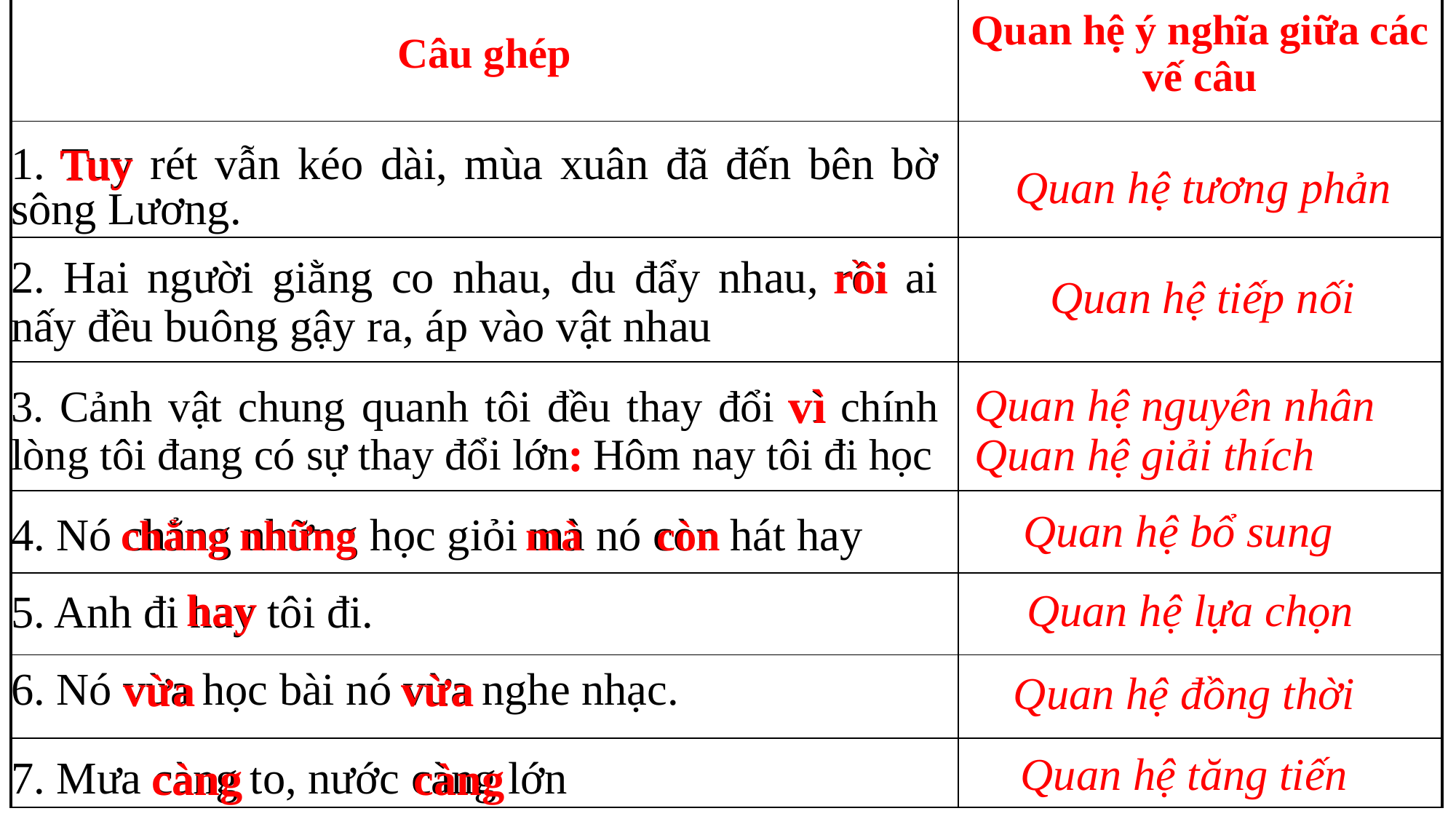

| Câu ghép | Quan hệ ý nghĩa giữa các vế câu |
| --- | --- |
|  |  |
|  |  |
|  |  |
|  |  |
|  |  |
|  |  |
|  |  |
Tuy
1. Tuy rét vẫn kéo dài, mùa xuân đã đến bên bờ sông Lương.

Quan hệ tương phản
2. Hai người giằng co nhau, du đẩy nhau, rồi ai nấy đều buông gậy ra, áp vào vật nhau

rồi
Quan hệ tiếp nối
vì
Quan hệ nguyên nhân
Quan hệ giải thích
3. Cảnh vật chung quanh tôi đều thay đổi vì chính lòng tôi đang có sự thay đổi lớn: Hôm nay tôi đi học

:
Quan hệ bổ sung
 chẳng những                mà       còn
4. Nó chẳng những học giỏi mà nó còn hát hay

hay
Quan hệ lựa chọn
5. Anh đi hay tôi đi.

6. Nó vừa học bài nó vừa nghe nhạc.

vừa                  vừa
Quan hệ đồng thời
Quan hệ tăng tiến
7. Mưa càng to, nước càng lớn

càng               càng